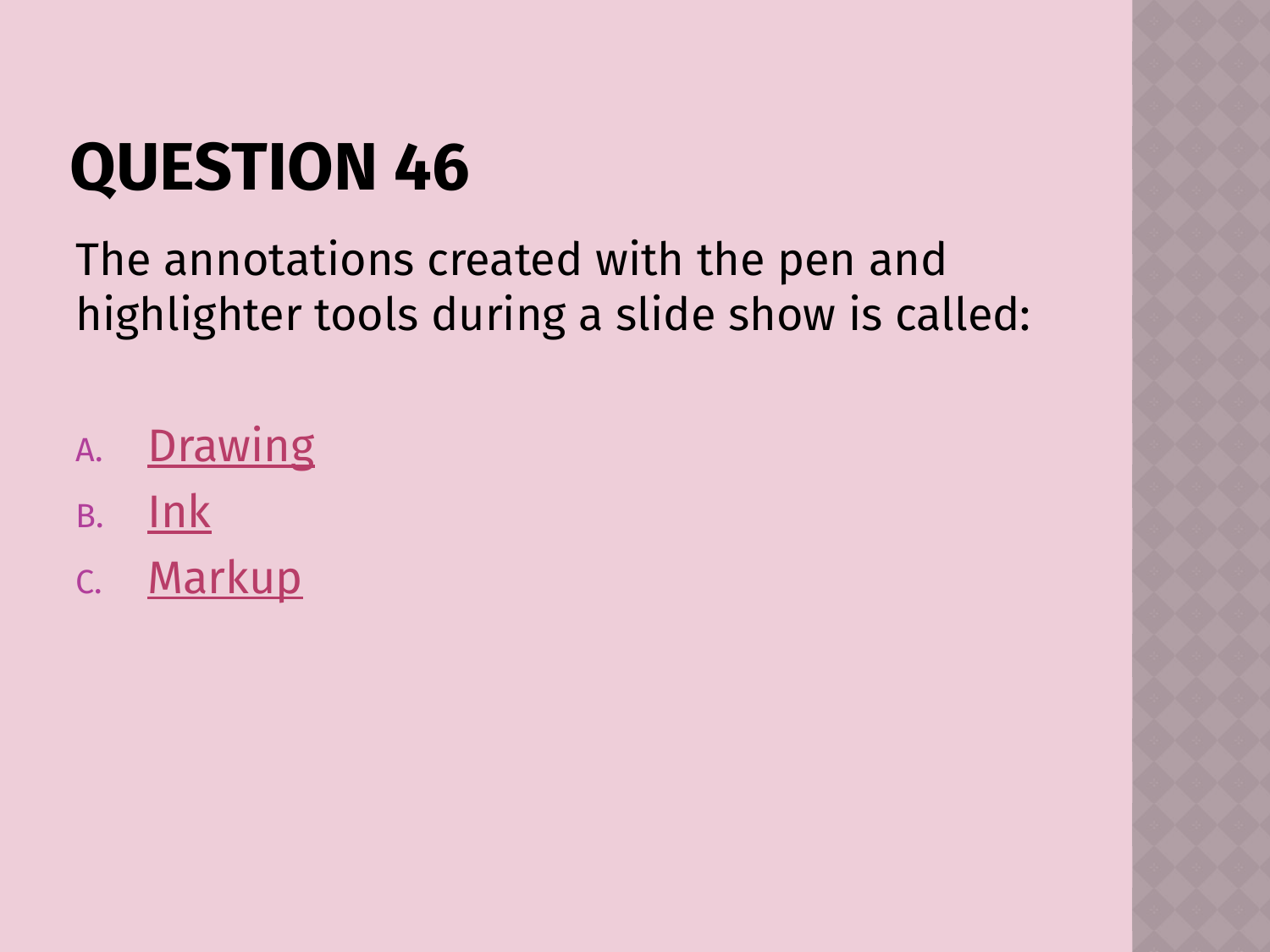

# Question 46
The annotations created with the pen and highlighter tools during a slide show is called:

Drawing
Ink
Markup